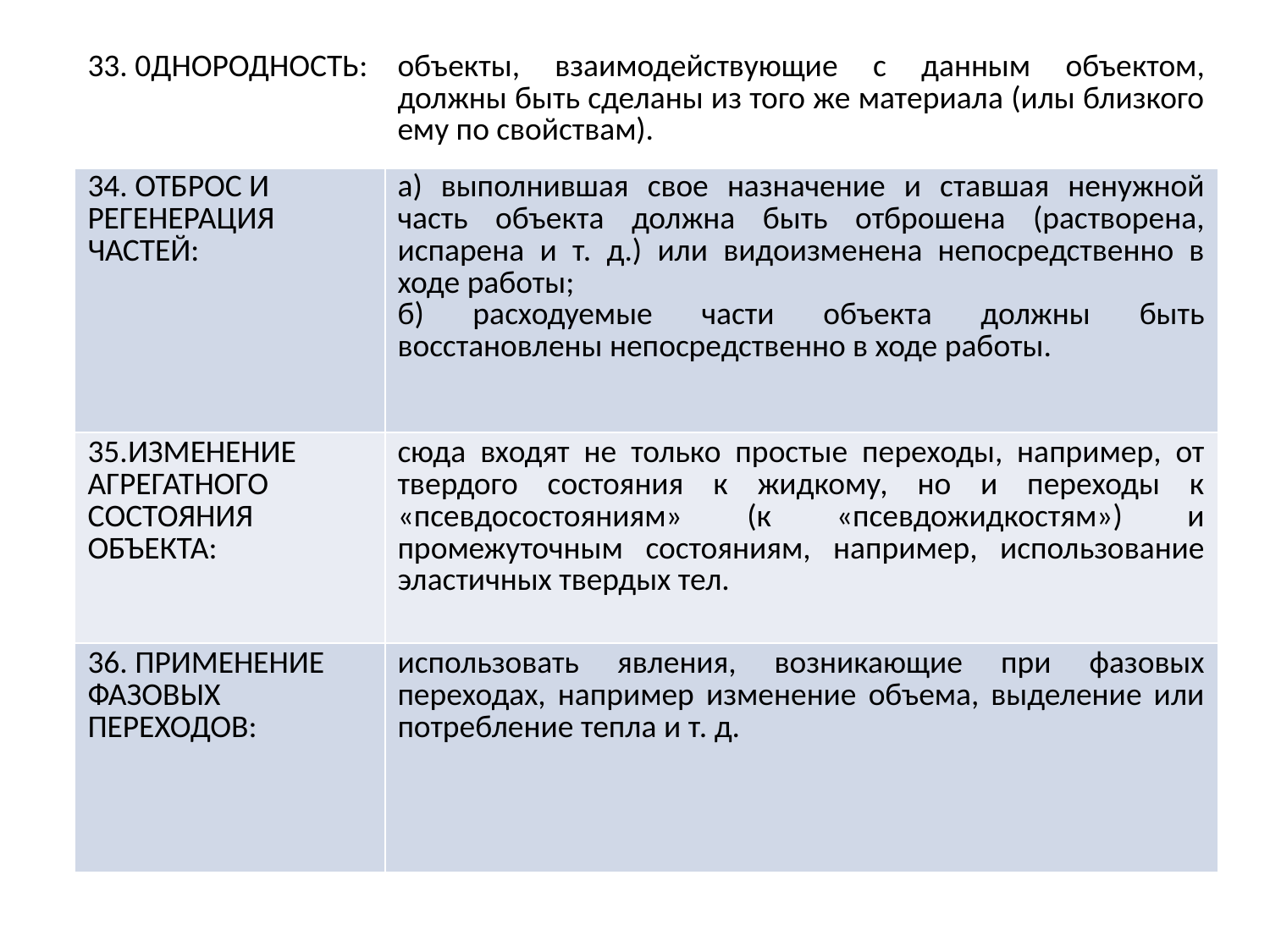

| 33. 0ДНОРОДНОСТЬ: | объекты, взаимодействующие с данным объектом, должны быть сделаны из того же материала (илы близкого ему по свойствам). |
| --- | --- |
| 34. ОТБРОС И РЕГЕНЕРАЦИЯ ЧАСТЕЙ: | а) выполнившая свое назначение и ставшая ненужной часть объекта должна быть отброшена (растворена, испарена и т. д.) или видоизменена непосредственно в ходе работы; б) расходуемые части объекта должны быть восстановлены непосредственно в ходе работы. |
| 35.ИЗМЕНЕНИЕ АГРЕГАТНОГО СОСТОЯНИЯ ОБЪЕКТА: | сюда входят не только простые переходы, например, от твердого состояния к жидкому, но и переходы к «псевдосостояниям» (к «псевдожидкостям») и промежуточным состояниям, например, использование эластичных твердых тел. |
| 36. ПРИМЕНЕНИЕ ФАЗОВЫХ ПЕРЕХОДОВ: | использовать явления, возникающие при фазовых переходах, например изменение объема, выделение или потребление тепла и т. д. |